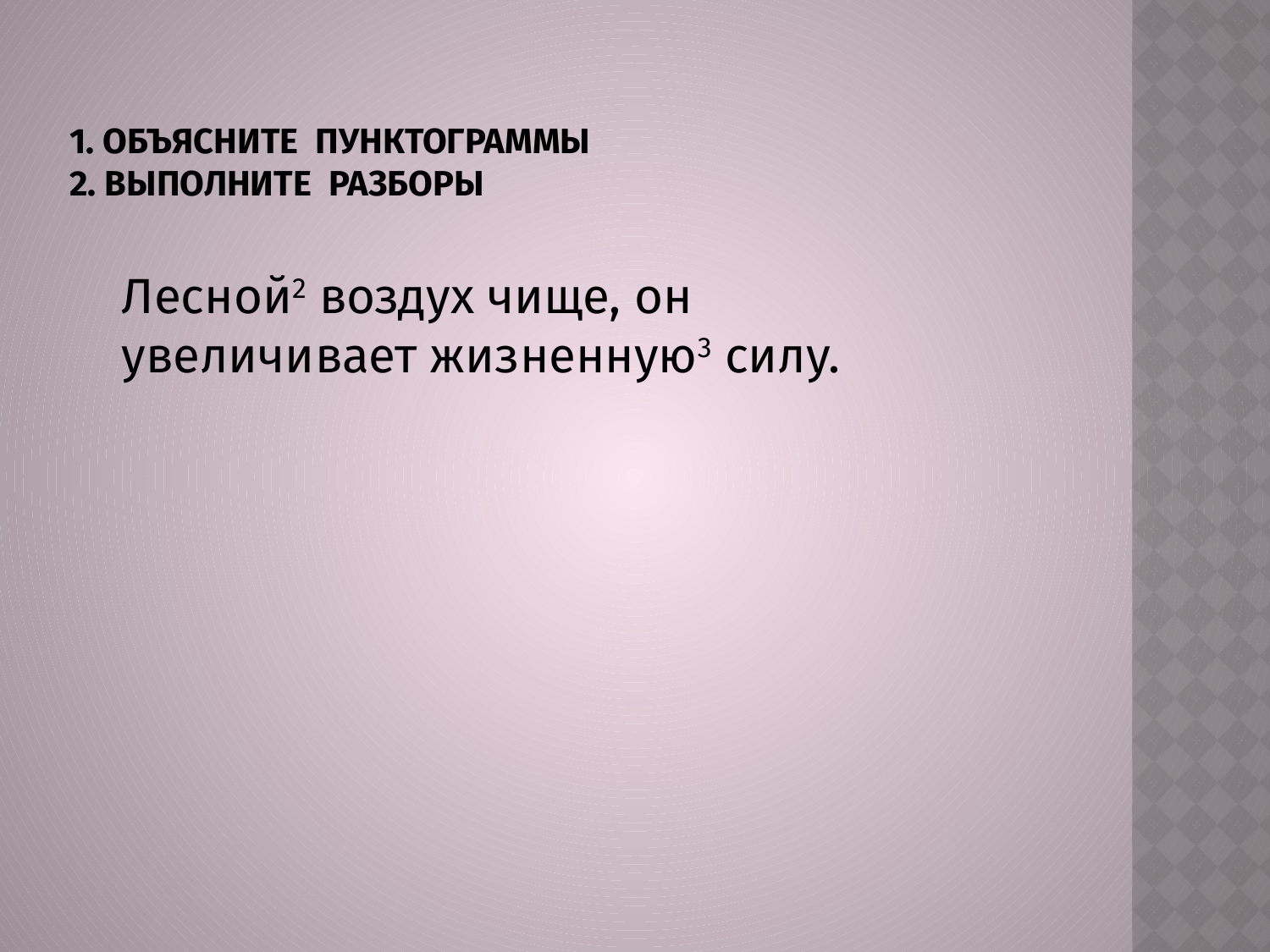

# 1. Объясните  пунктограммы 2. Выполните  разборы

Лесной2 воздух чище, он увеличивает жизненную3 силу.